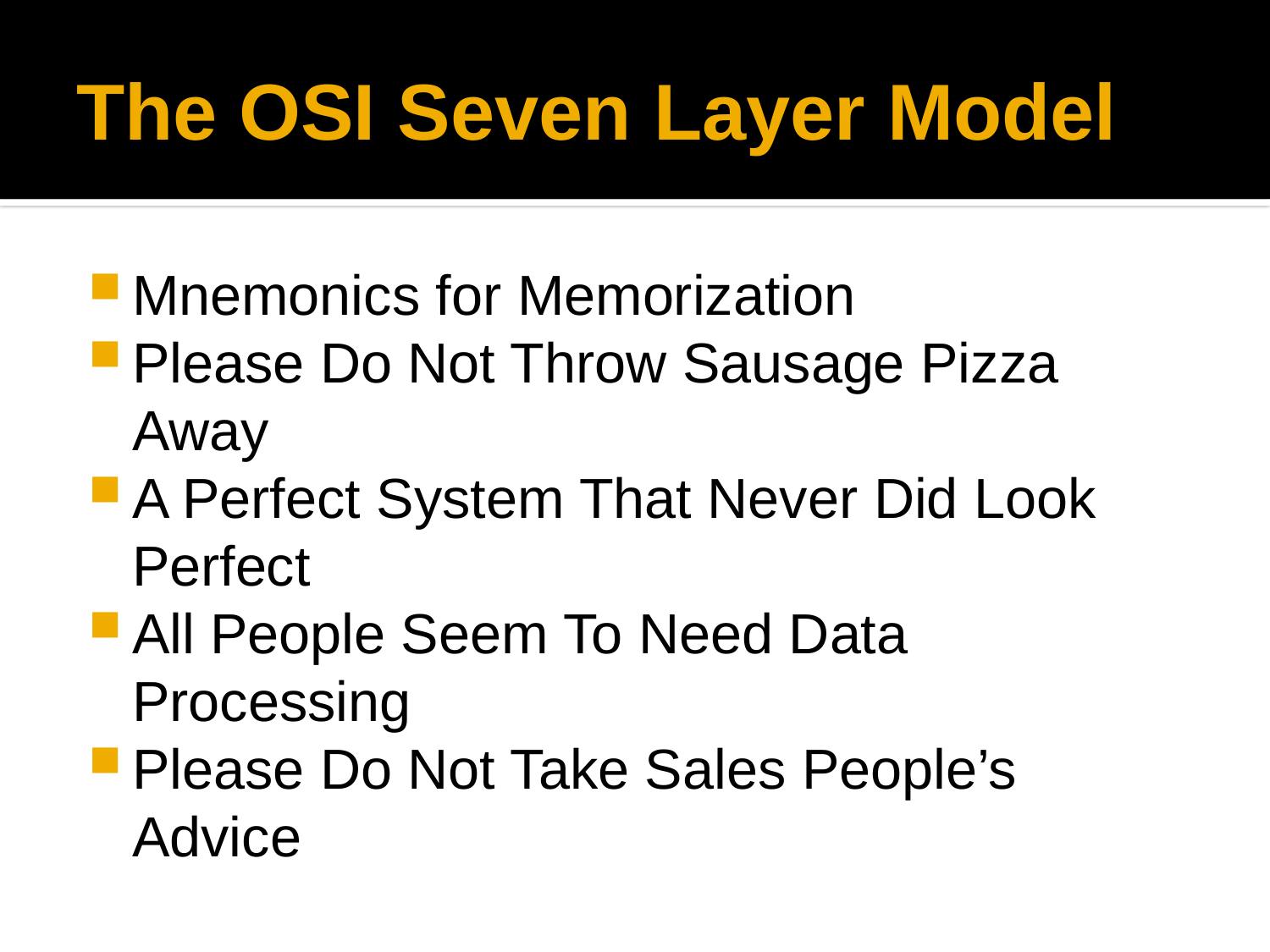

# The OSI Seven Layer Model
Mnemonics for Memorization
Please Do Not Throw Sausage Pizza Away
A Perfect System That Never Did Look Perfect
All People Seem To Need Data Processing
Please Do Not Take Sales People’s Advice